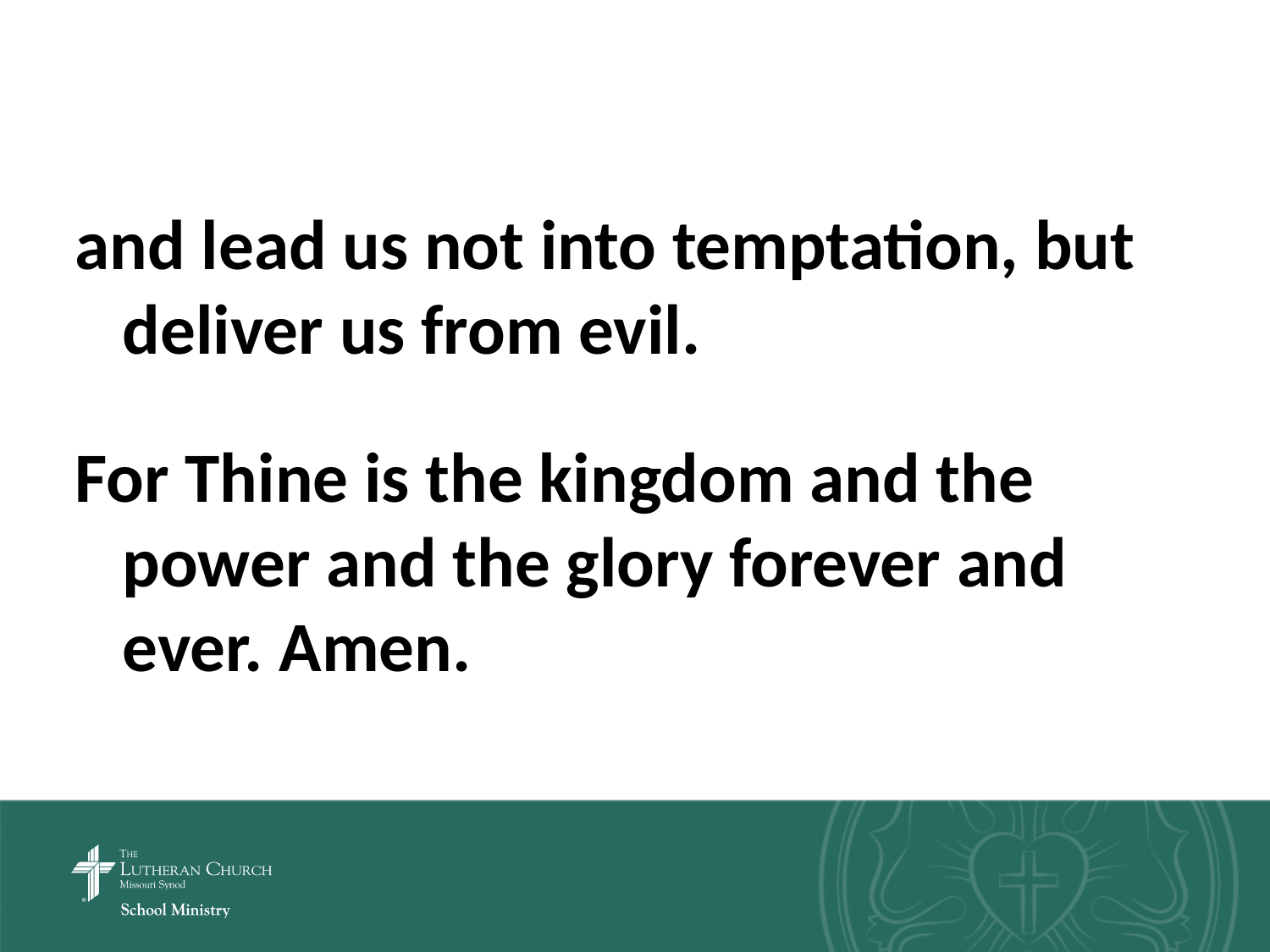

and lead us not into temptation, but deliver us from evil.

For Thine is the kingdom and the power and the glory forever and ever. Amen.